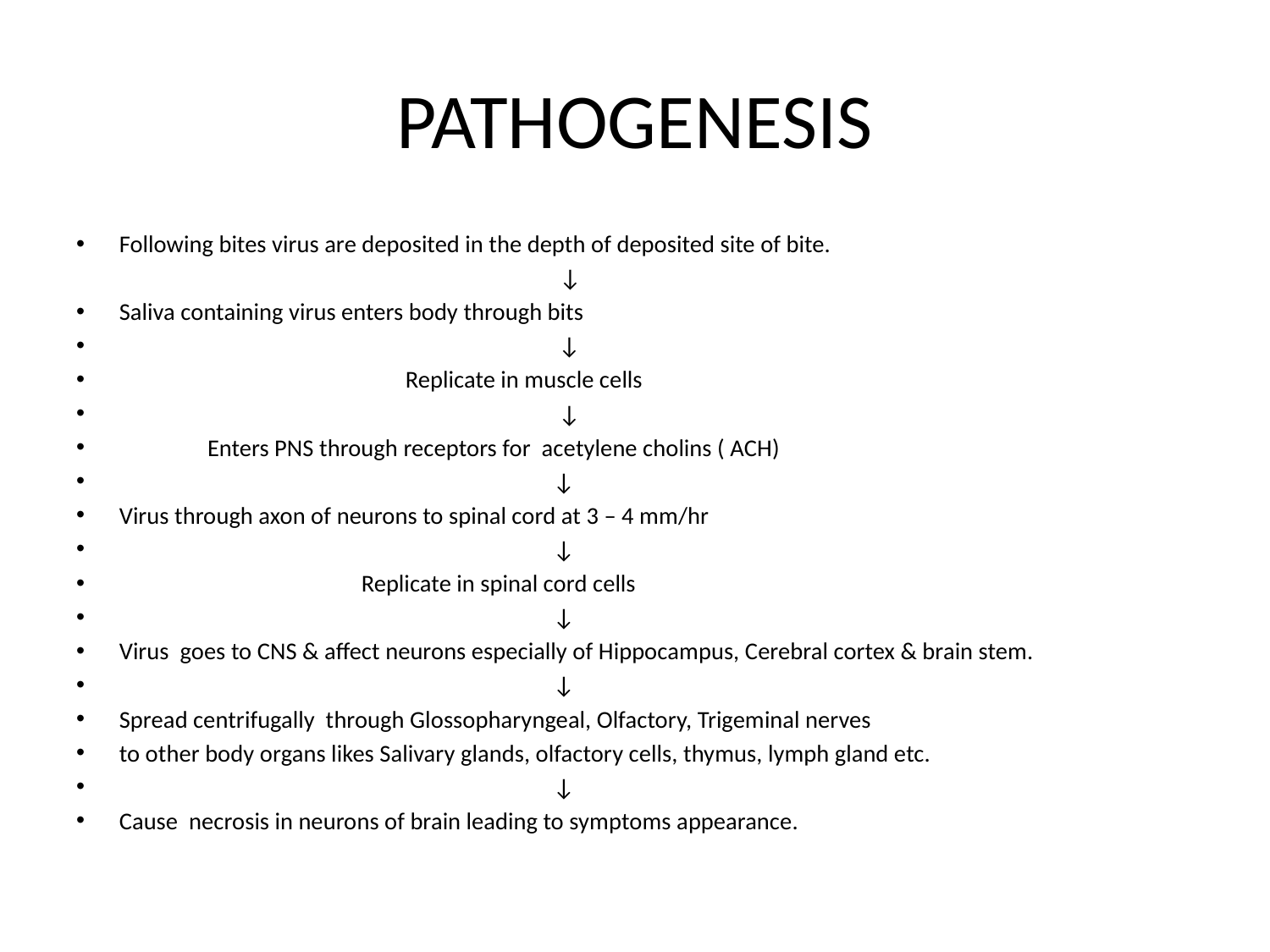

# PATHOGENESIS
Following bites virus are deposited in the depth of deposited site of bite.
                                                                                        ↓
Saliva containing virus enters body through bits
                                                                                ↓
                                                    Replicate in muscle cells
                                                                                ↓
                Enters PNS through receptors for  acetylene cholins ( ACH)
                                                                               ↓
Virus through axon of neurons to spinal cord at 3 – 4 mm/hr
                                                                               ↓
                                            Replicate in spinal cord cells
                                                                               ↓
Virus  goes to CNS & affect neurons especially of Hippocampus, Cerebral cortex & brain stem.
                                                                               ↓
Spread centrifugally  through Glossopharyngeal, Olfactory, Trigeminal nerves
to other body organs likes Salivary glands, olfactory cells, thymus, lymph gland etc.
                                                                               ↓
Cause  necrosis in neurons of brain leading to symptoms appearance.